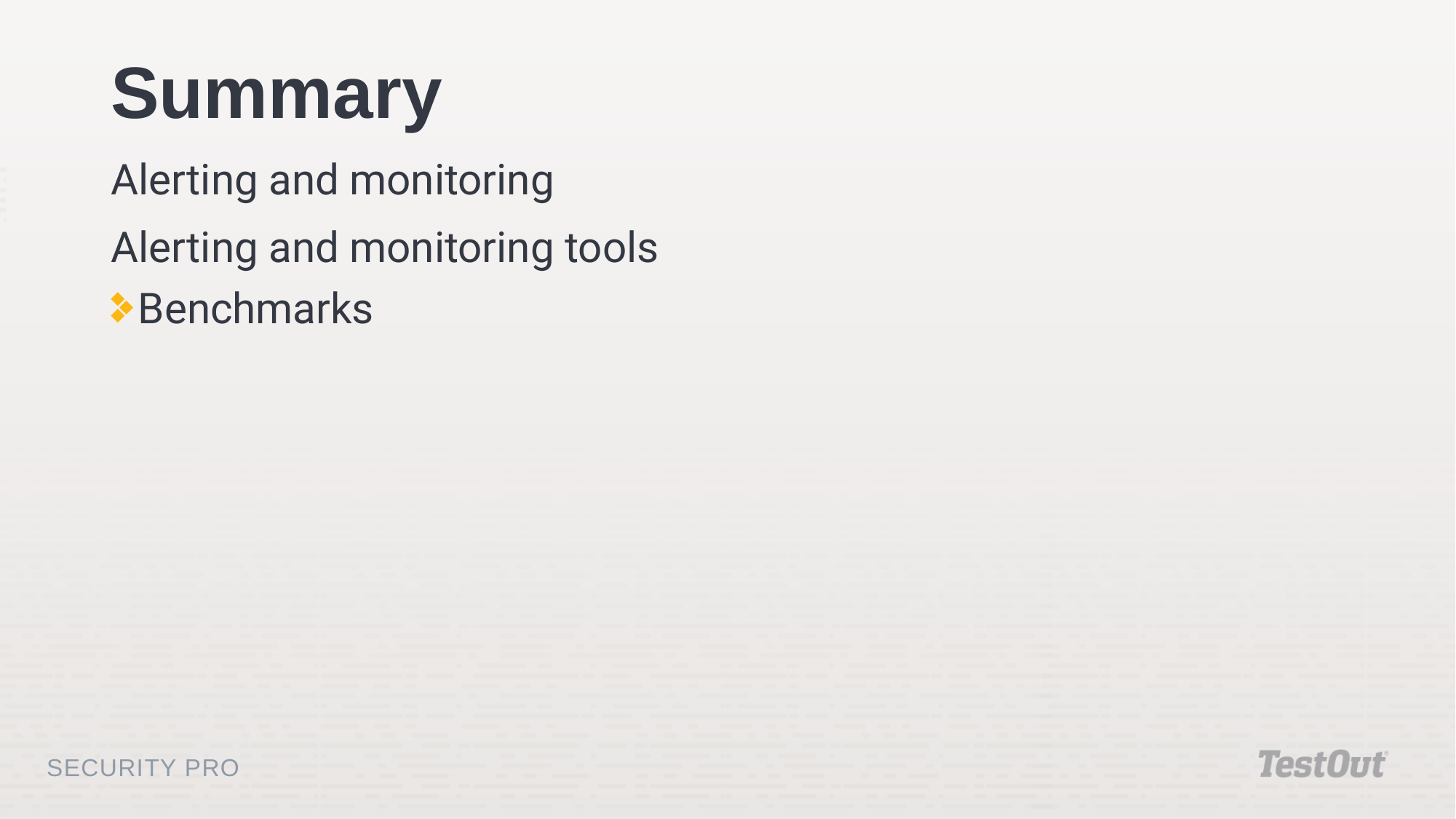

# Summary
Alerting and monitoring
Alerting and monitoring tools
Benchmarks
Security Pro